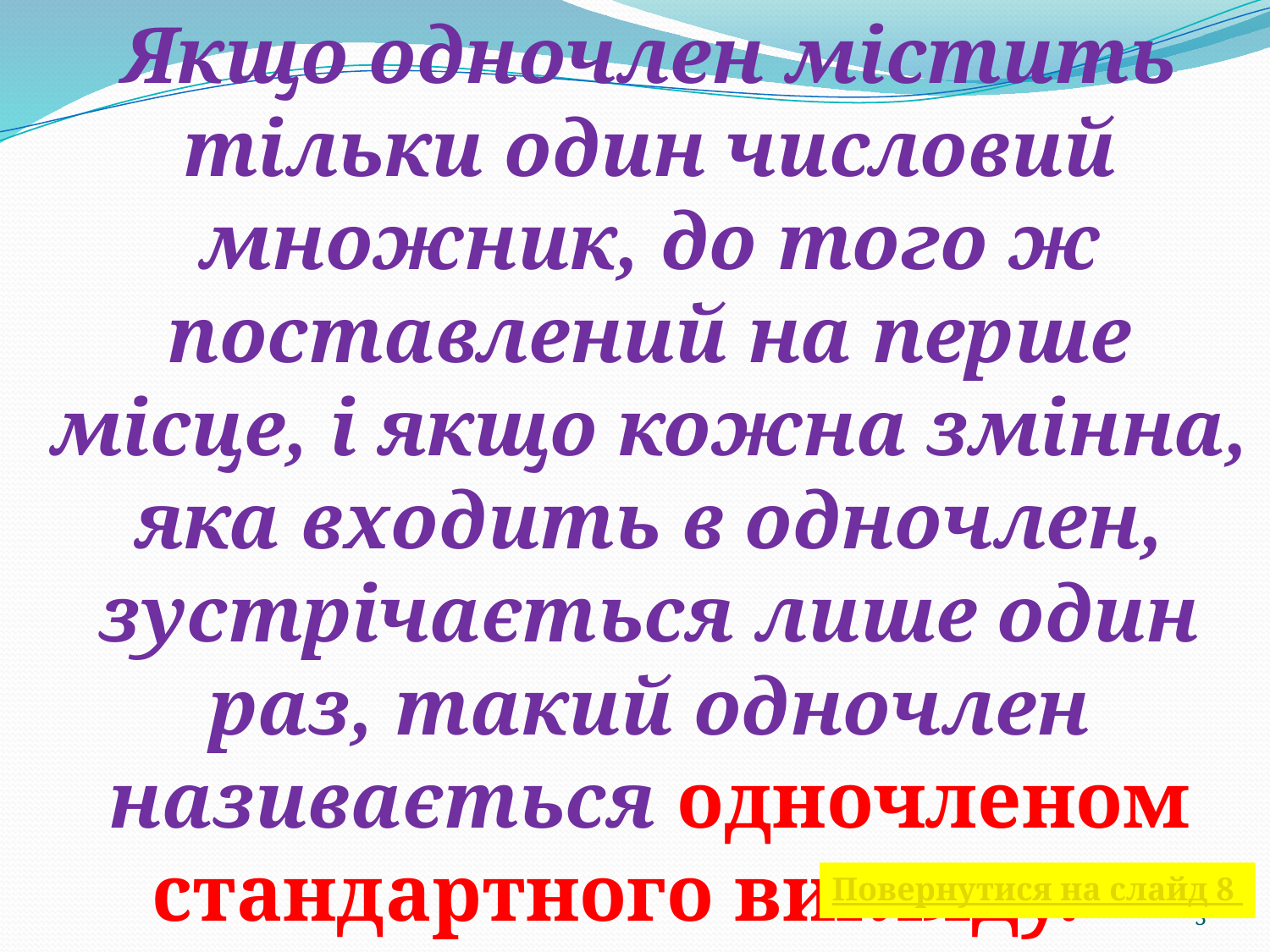

Якщо одночлен містить тільки один числовий множник, до того ж поставлений на перше місце, і якщо кожна змінна, яка входить в одночлен, зустрічається лише один раз, такий одночлен називається одночленом стандартного вигляду.
Повернутися на слайд 8
3